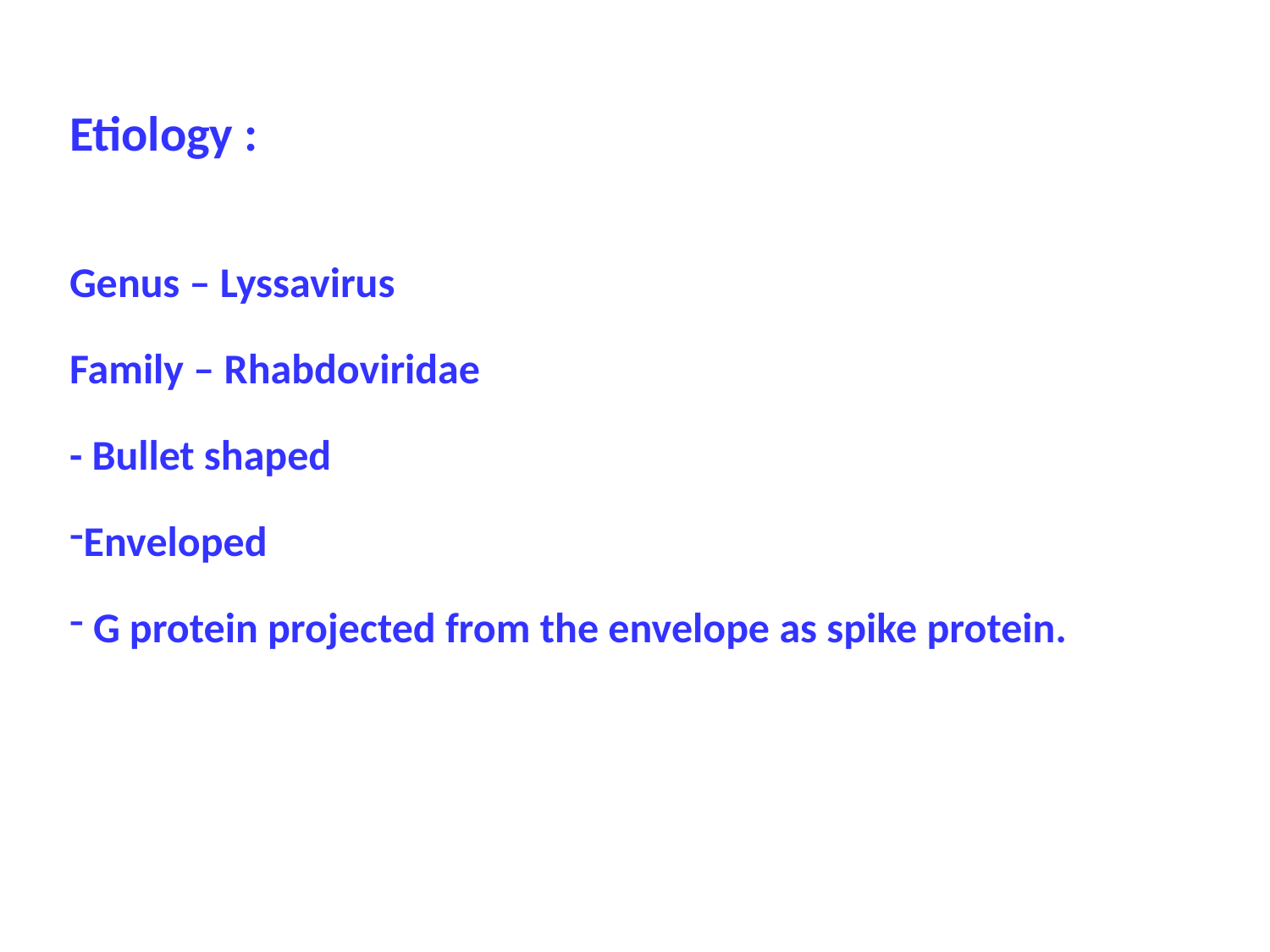

Etiology :

Genus – Lyssavirus
Family – Rhabdoviridae
- Bullet shaped
Enveloped
 G protein projected from the envelope as spike protein.